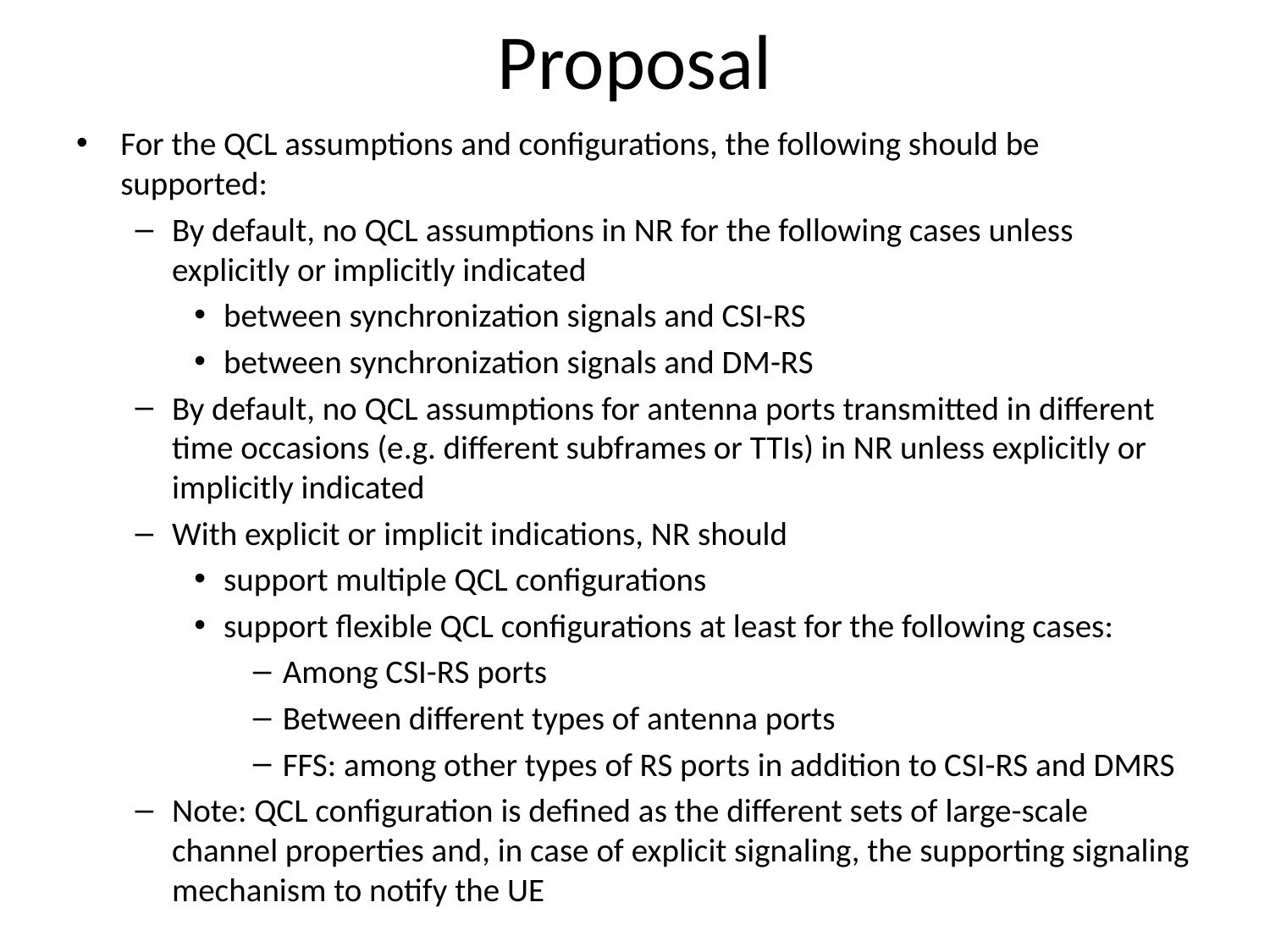

# Proposal
For the QCL assumptions and configurations, the following should be supported:
By default, no QCL assumptions in NR for the following cases unless explicitly or implicitly indicated
between synchronization signals and CSI-RS
between synchronization signals and DM-RS
By default, no QCL assumptions for antenna ports transmitted in different time occasions (e.g. different subframes or TTIs) in NR unless explicitly or implicitly indicated
With explicit or implicit indications, NR should
support multiple QCL configurations
support flexible QCL configurations at least for the following cases:
Among CSI-RS ports
Between different types of antenna ports
FFS: among other types of RS ports in addition to CSI-RS and DMRS
Note: QCL configuration is defined as the different sets of large-scale channel properties and, in case of explicit signaling, the supporting signaling mechanism to notify the UE